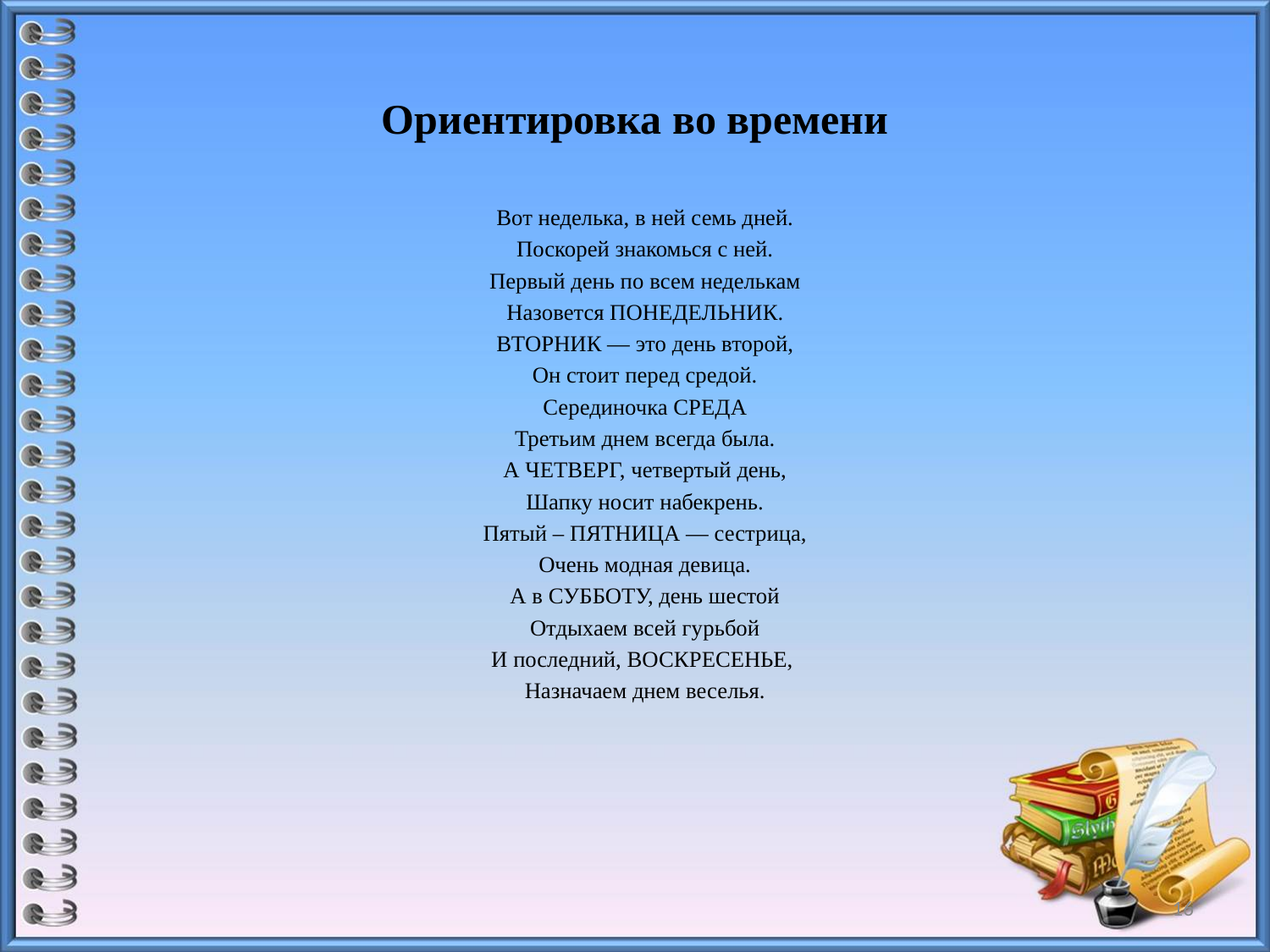

# Ориентировка во времени
Вот неделька, в ней семь дней.
Поскорей знакомься с ней.
Первый день по всем неделькам
Назовется ПОНЕДЕЛЬНИК.
ВТОРНИК — это день второй,
Он стоит перед средой.
Серединочка СРЕДА
Третьим днем всегда была.
А ЧЕТВЕРГ, четвертый день,
Шапку носит набекрень.
Пятый – ПЯТНИЦА — сестрица,
Очень модная девица.
А в СУББОТУ, день шестой
Отдыхаем всей гурьбой
И последний, ВОСКРЕСЕНЬЕ,
Назначаем днем веселья.

16